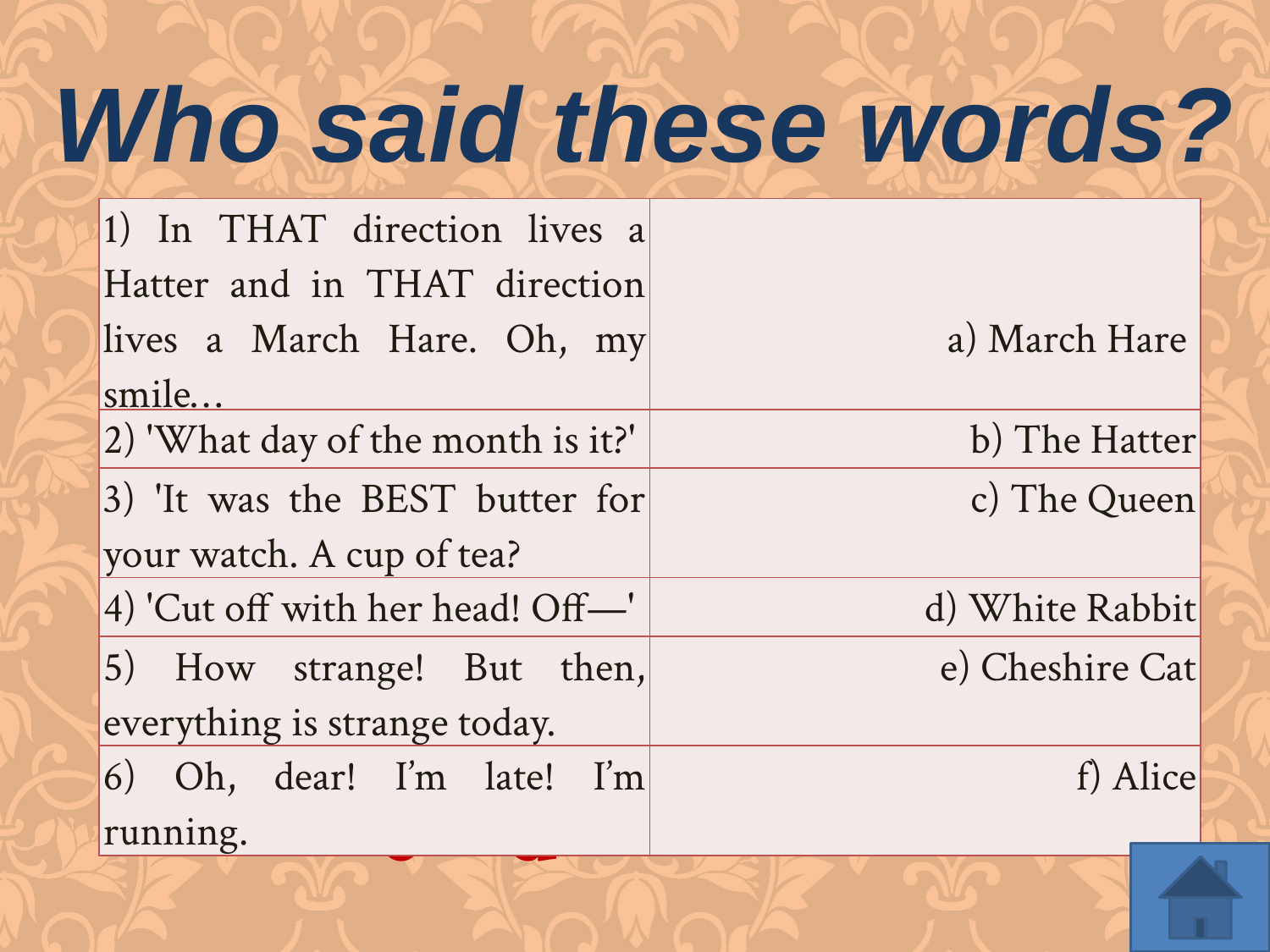

Who said these words?
1 – е
2 – b
3 – a
4 – с
5 – f
6 – d
| 1) In THAT direction lives a Hatter and in THAT direction lives a March Hare. Oh, my smile… | a) March Hare |
| --- | --- |
| 2) 'What day of the month is it?' | b) The Hatter |
| 3) 'It was the BEST butter for your watch. A cup of tea? | c) The Queen |
| 4) 'Cut off with her head! Off—' | d) White Rabbit |
| 5) How strange! But then, everything is strange today. | e) Cheshire Cat |
| 6) Oh, dear! I’m late! I’m running. | f) Alice |